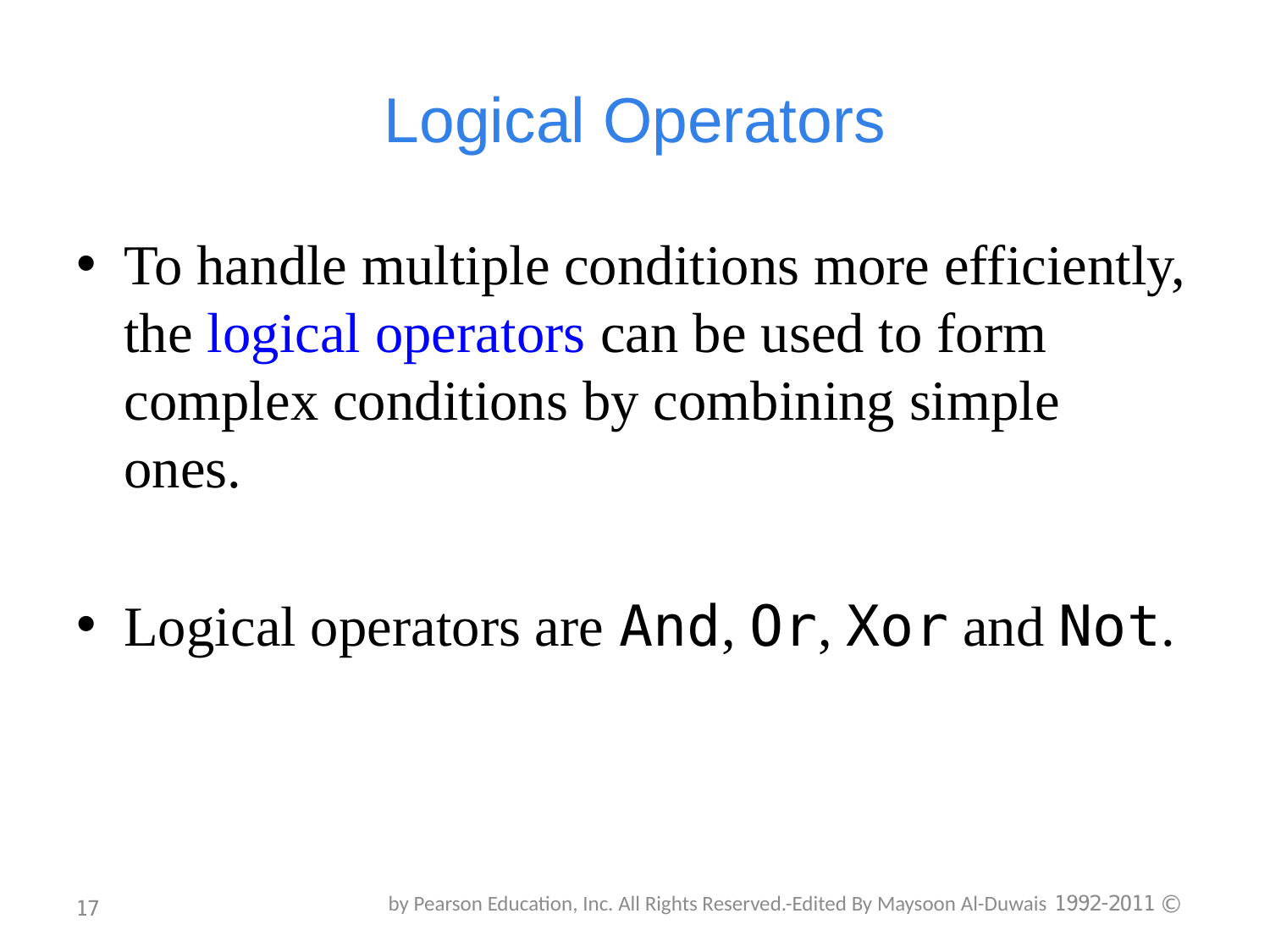

# Logical Operators
To handle multiple conditions more efficiently, the logical operators can be used to form complex conditions by combining simple ones.

Logical operators are And, Or, Xor and Not.
17
© 1992-2011 by Pearson Education, Inc. All Rights Reserved.-Edited By Maysoon Al-Duwais